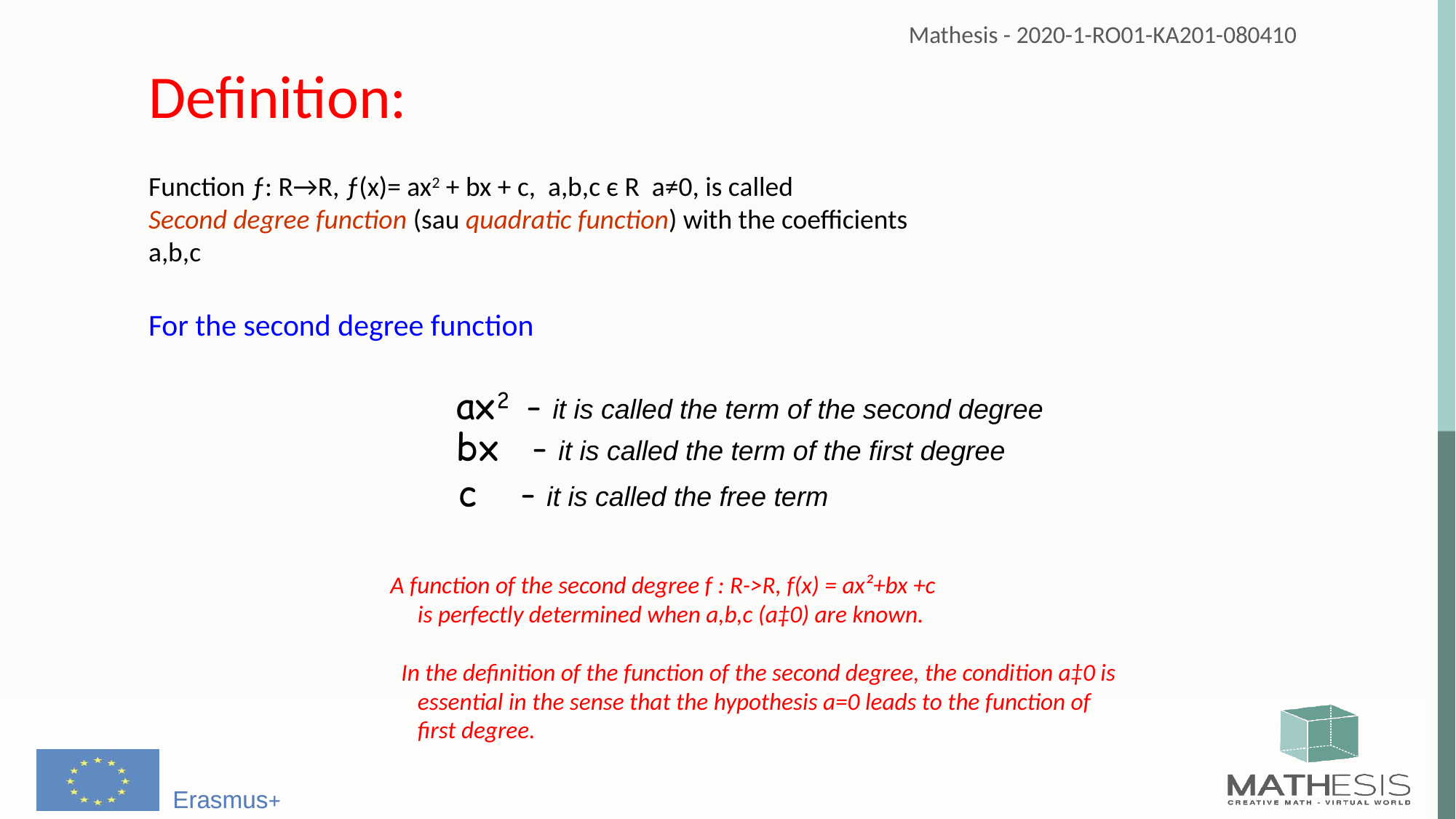

Definition:
Function ƒ: R→R, ƒ(x)= ax2 + bx + c,  a,b,c є R  a≠0, is called
Second degree function (sau quadratic function) with the coefficients
a,b,c
For the second degree function
ax2  - it is called the term of the second degree
bx   - it is called the term of the first degree
 c    - it is called the free term
A function of the second degree f : R->R, f(x) = ax²+bx +c
     is perfectly determined when a,b,c (a‡0) are known.

  In the definition of the function of the second degree, the condition a‡0 is
     essential in the sense that the hypothesis a=0 leads to the function of
     first degree.